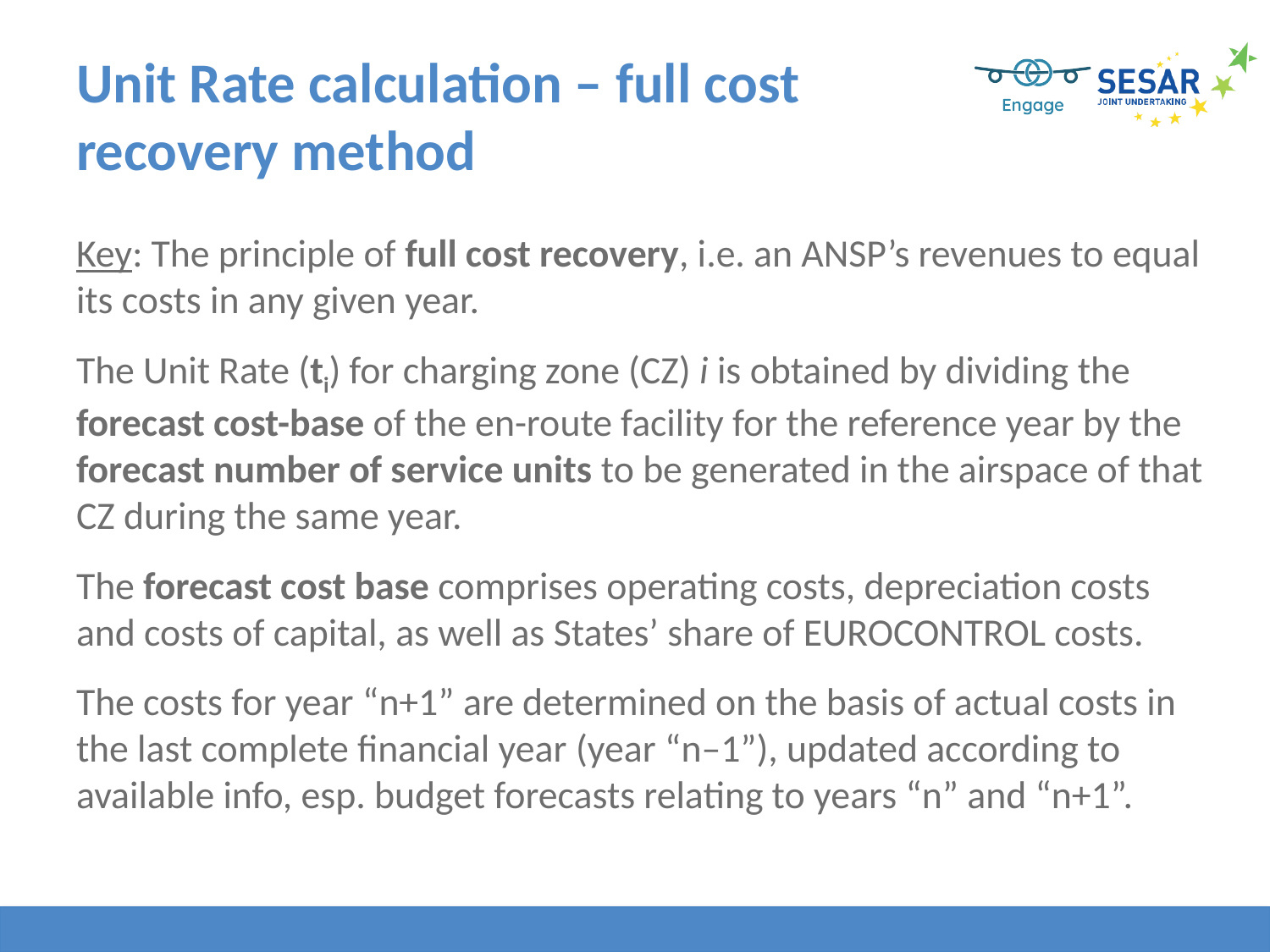

# Unit Rate calculation – full cost recovery method
Key: The principle of full cost recovery, i.e. an ANSP’s revenues to equal its costs in any given year.
The Unit Rate (ti) for charging zone (CZ) i is obtained by dividing the forecast cost-base of the en-route facility for the reference year by the forecast number of service units to be generated in the airspace of that CZ during the same year.
The forecast cost base comprises operating costs, depreciation costs and costs of capital, as well as States’ share of EUROCONTROL costs.
The costs for year “n+1” are determined on the basis of actual costs in the last complete financial year (year “n–1”), updated according to available info, esp. budget forecasts relating to years “n” and “n+1”.